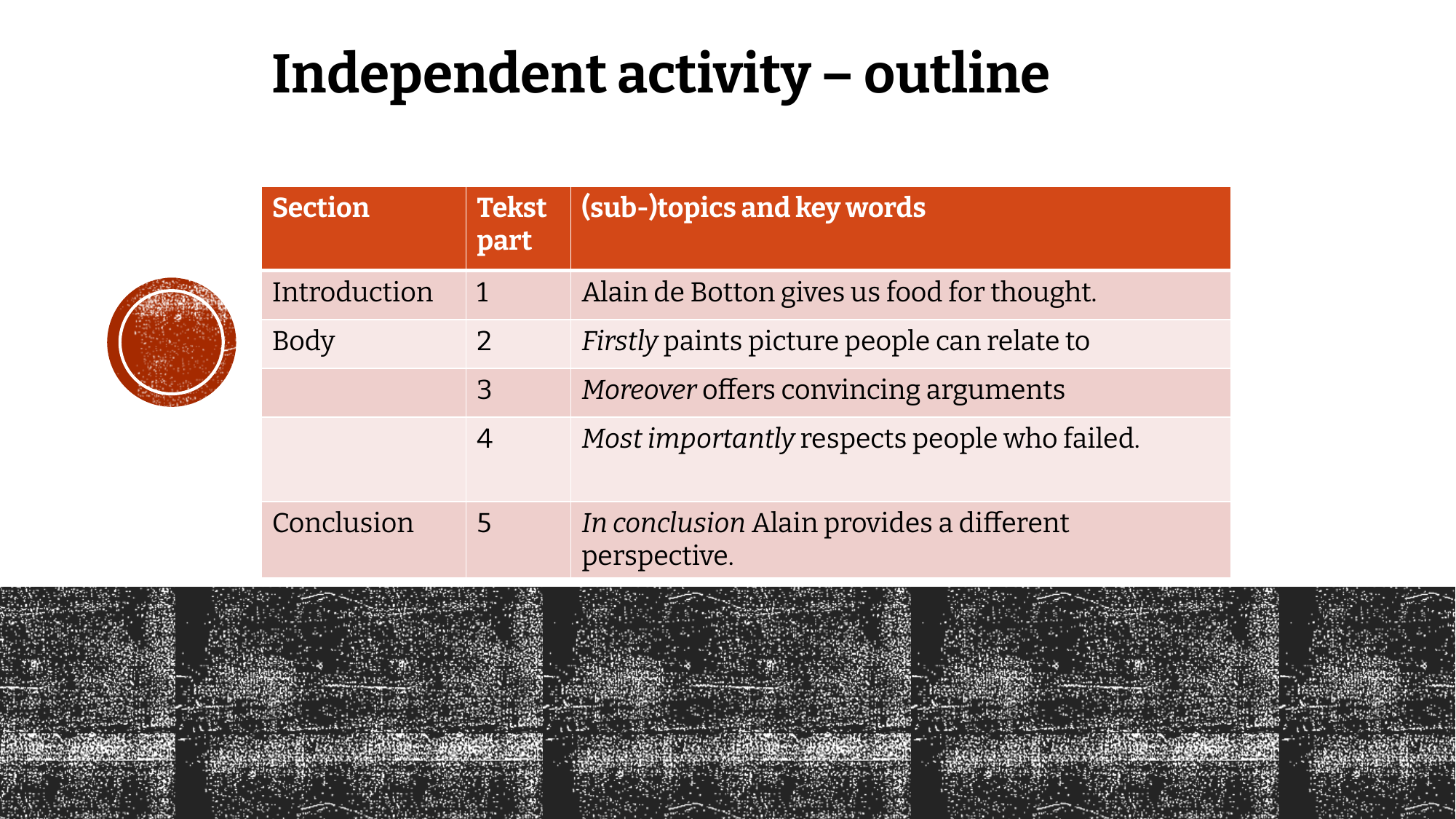

Independent activity – outline

| Section | Tekst part | (sub-)topics and key words |
| --- | --- | --- |
| Introduction | 1 | Alain de Botton gives us food for thought. |
| Body | 2 | Firstly paints picture people can relate to |
|  | 3 | Moreover offers convincing arguments |
|  | 4 | Most importantly respects people who failed. |
| Conclusion | 5 | In conclusion Alain provides a different perspective. |